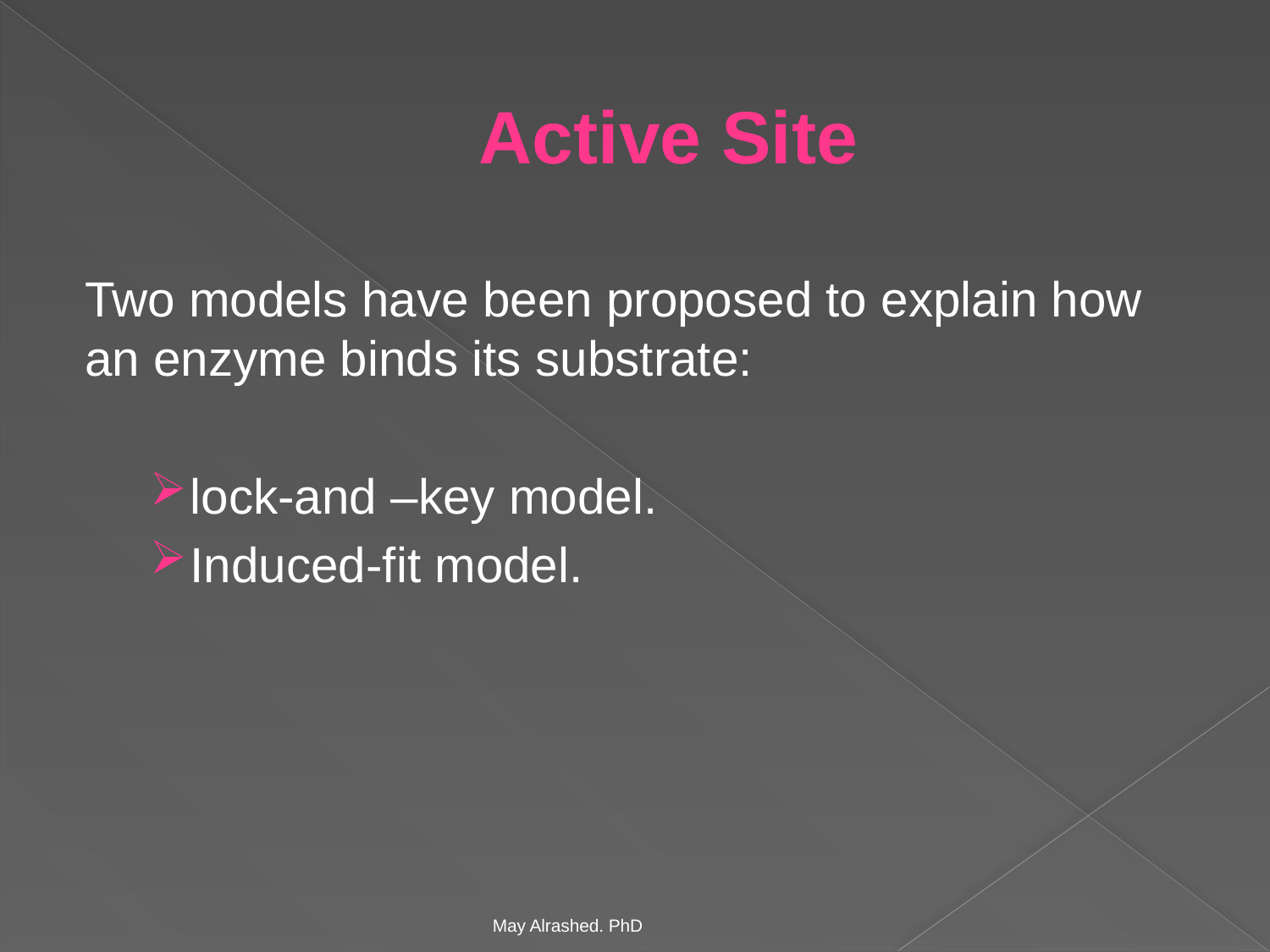

# Active Site
Two models have been proposed to explain how an enzyme binds its substrate:

lock-and –key model.
Induced-fit model.

May Alrashed. PhD